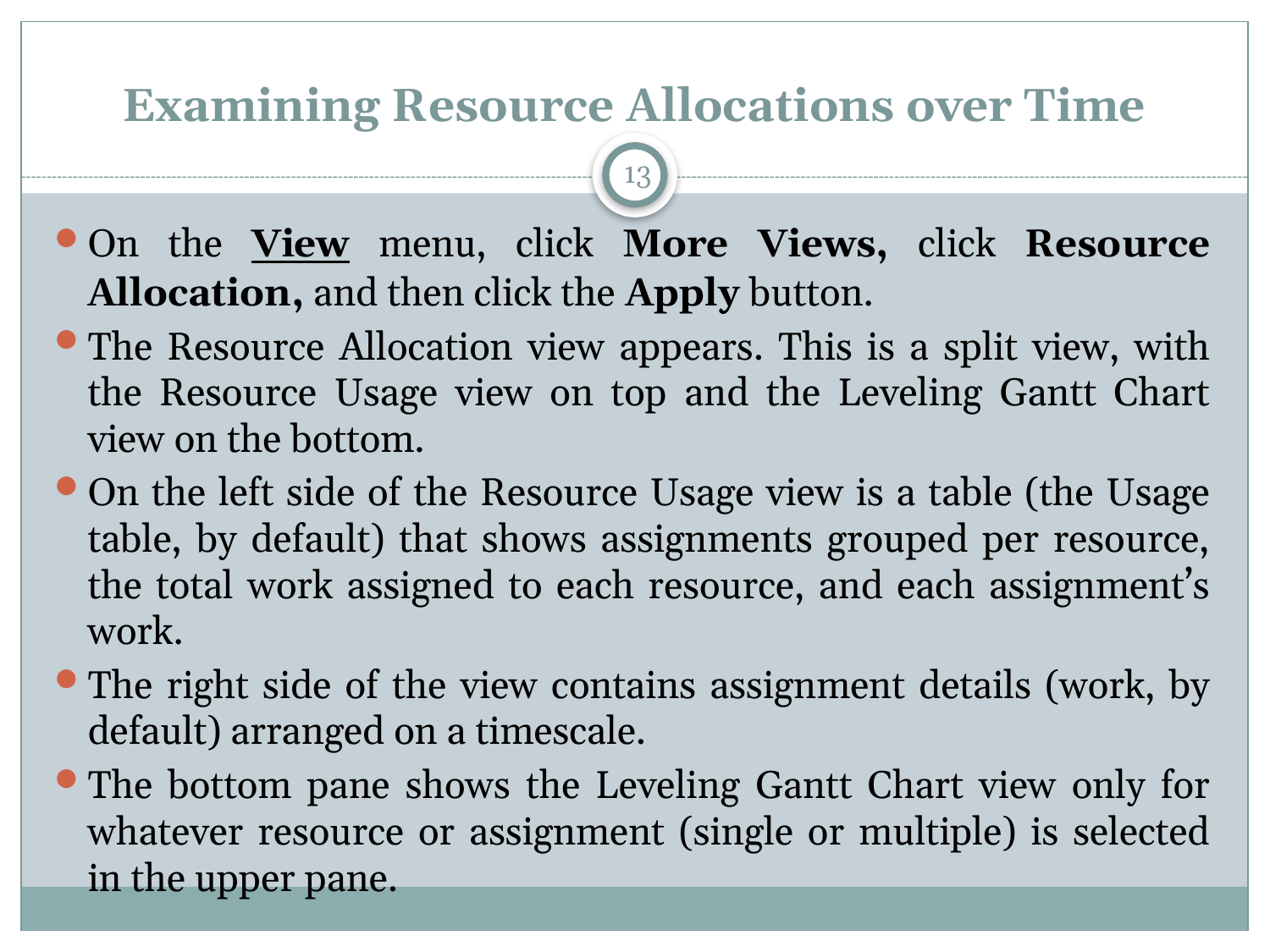

# Examining Resource Allocations over Time
13
On the View menu, click More Views, click Resource Allocation, and then click the Apply button.
The Resource Allocation view appears. This is a split view, with the Resource Usage view on top and the Leveling Gantt Chart view on the bottom.
On the left side of the Resource Usage view is a table (the Usage table, by default) that shows assignments grouped per resource, the total work assigned to each resource, and each assignment’s work.
The right side of the view contains assignment details (work, by default) arranged on a timescale.
The bottom pane shows the Leveling Gantt Chart view only for whatever resource or assignment (single or multiple) is selected in the upper pane.